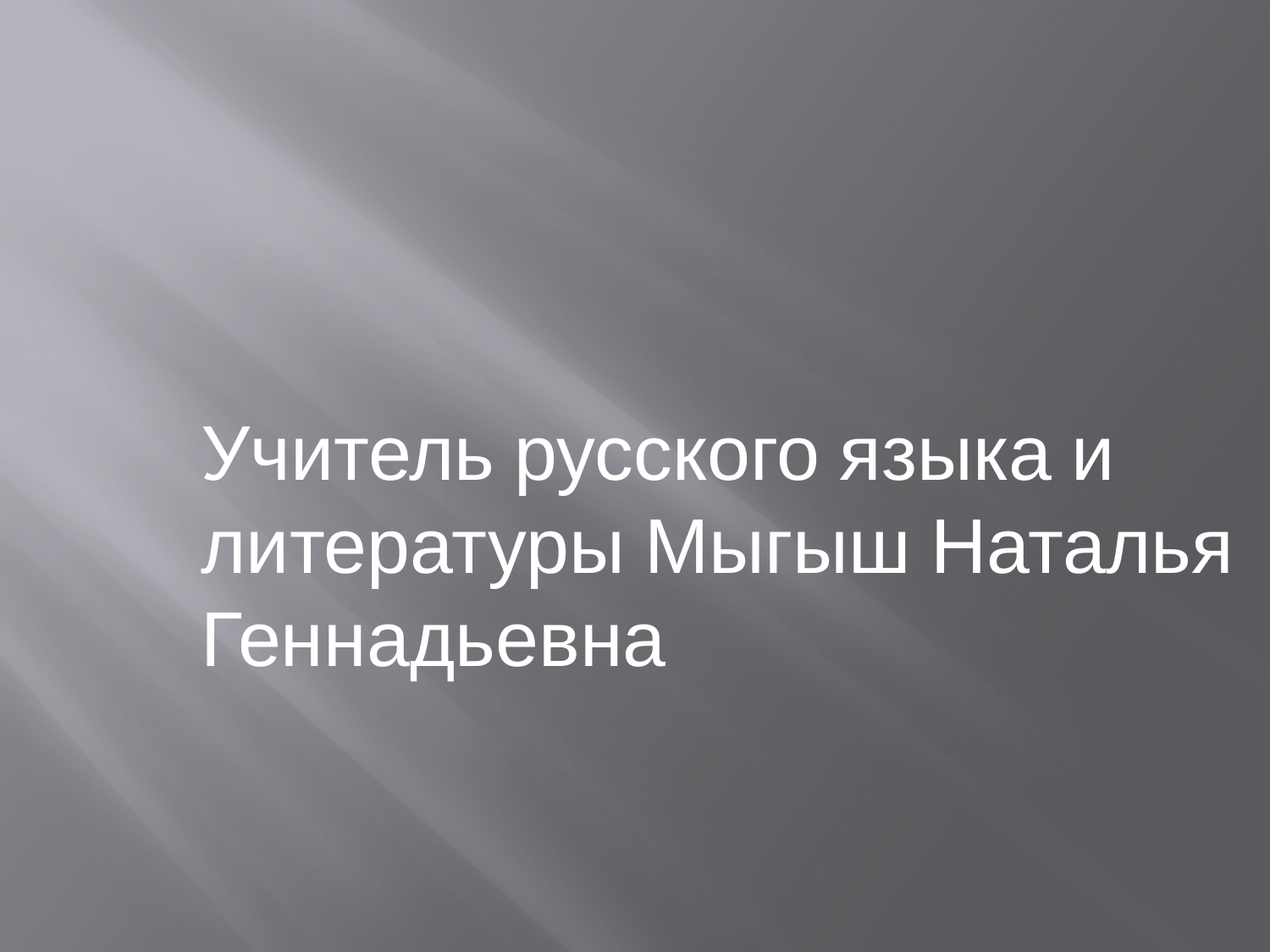

Учитель русского языка и литературы Мыгыш Наталья Геннадьевна